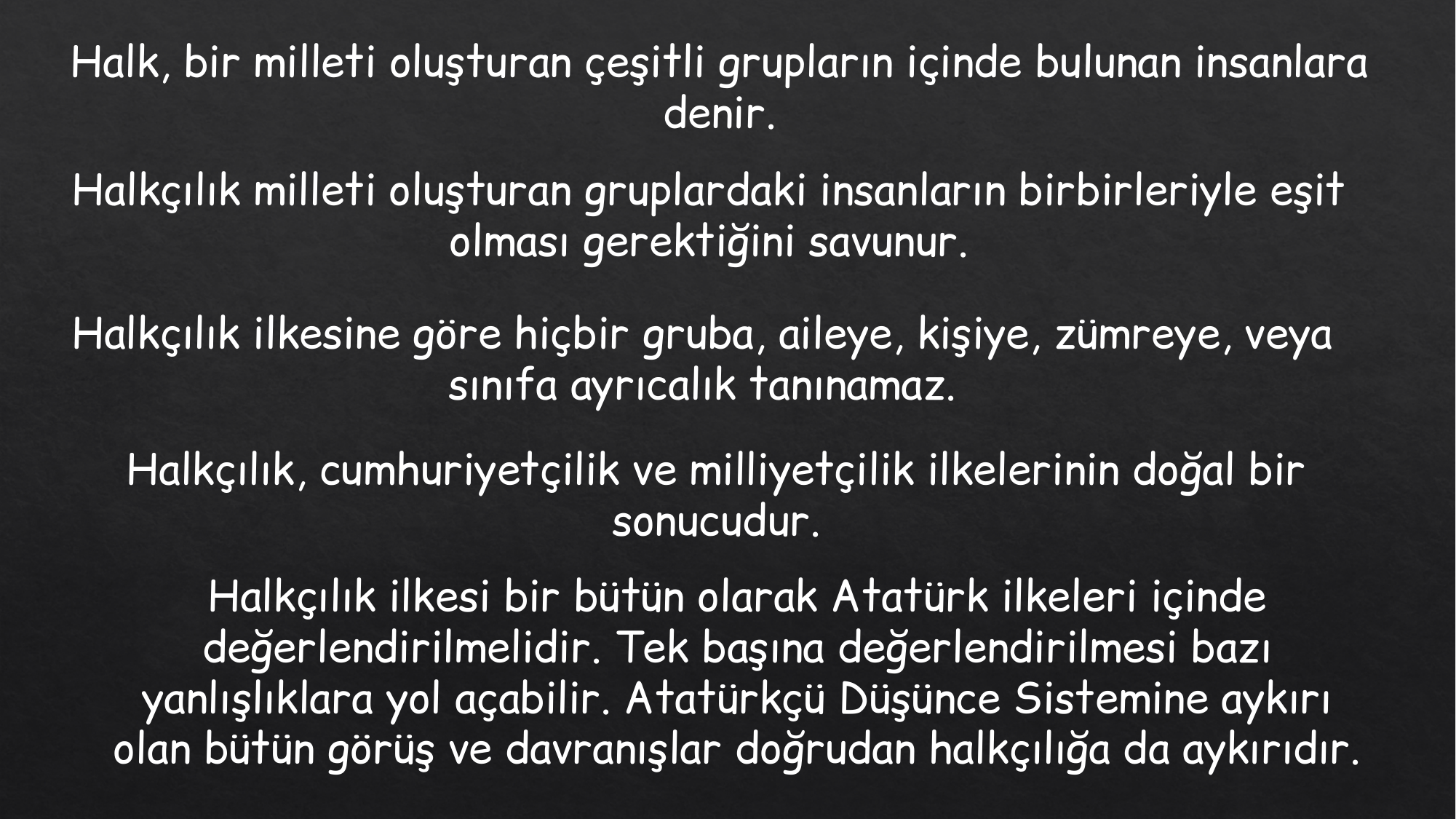

Halk, bir milleti oluşturan çeşitli grupların içinde bulunan insanlara denir.
Halkçılık milleti oluşturan gruplardaki insanların birbirleriyle eşit olması gerektiğini savunur.
Halkçılık ilkesine göre hiçbir gruba, aileye, kişiye, zümreye, veya sınıfa ayrıcalık tanınamaz.
Halkçılık, cumhuriyetçilik ve milliyetçilik ilkelerinin doğal bir sonucudur.
Halkçılık ilkesi bir bütün olarak Atatürk ilkeleri içinde değerlendirilmelidir. Tek başına değerlendirilmesi bazı yanlışlıklara yol açabilir. Atatürkçü Düşünce Sistemine aykırı olan bütün görüş ve davranışlar doğrudan halkçılığa da aykırıdır.